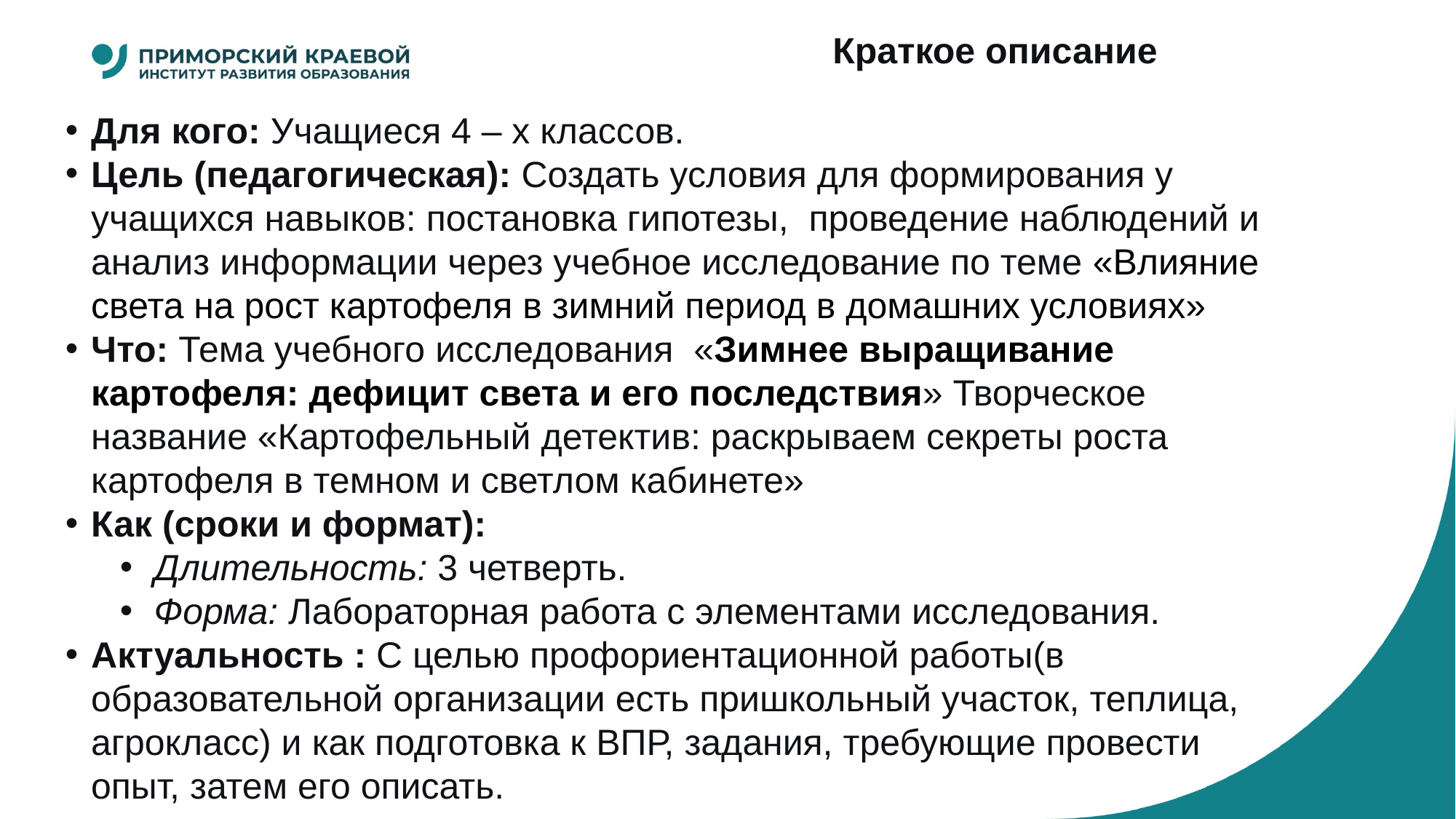

# Краткое описание
Для кого: Учащиеся 4 – х классов.
Цель (педагогическая): Создать условия для формирования у учащихся навыков: постановка гипотезы,  проведение наблюдений и анализ информации через учебное исследование по теме «Влияние света на рост картофеля в зимний период в домашних условиях»
Что: Тема учебного исследования  «Зимнее выращивание картофеля: дефицит света и его последствия» Творческое название «Картофельный детектив: раскрываем секреты роста картофеля в темном и светлом кабинете»
Как (сроки и формат):
Длительность: 3 четверть.
Форма: Лабораторная работа с элементами исследования.
Актуальность : С целью профориентационной работы(в образовательной организации есть пришкольный участок, теплица, агрокласс) и как подготовка к ВПР, задания, требующие провести опыт, затем его описать.